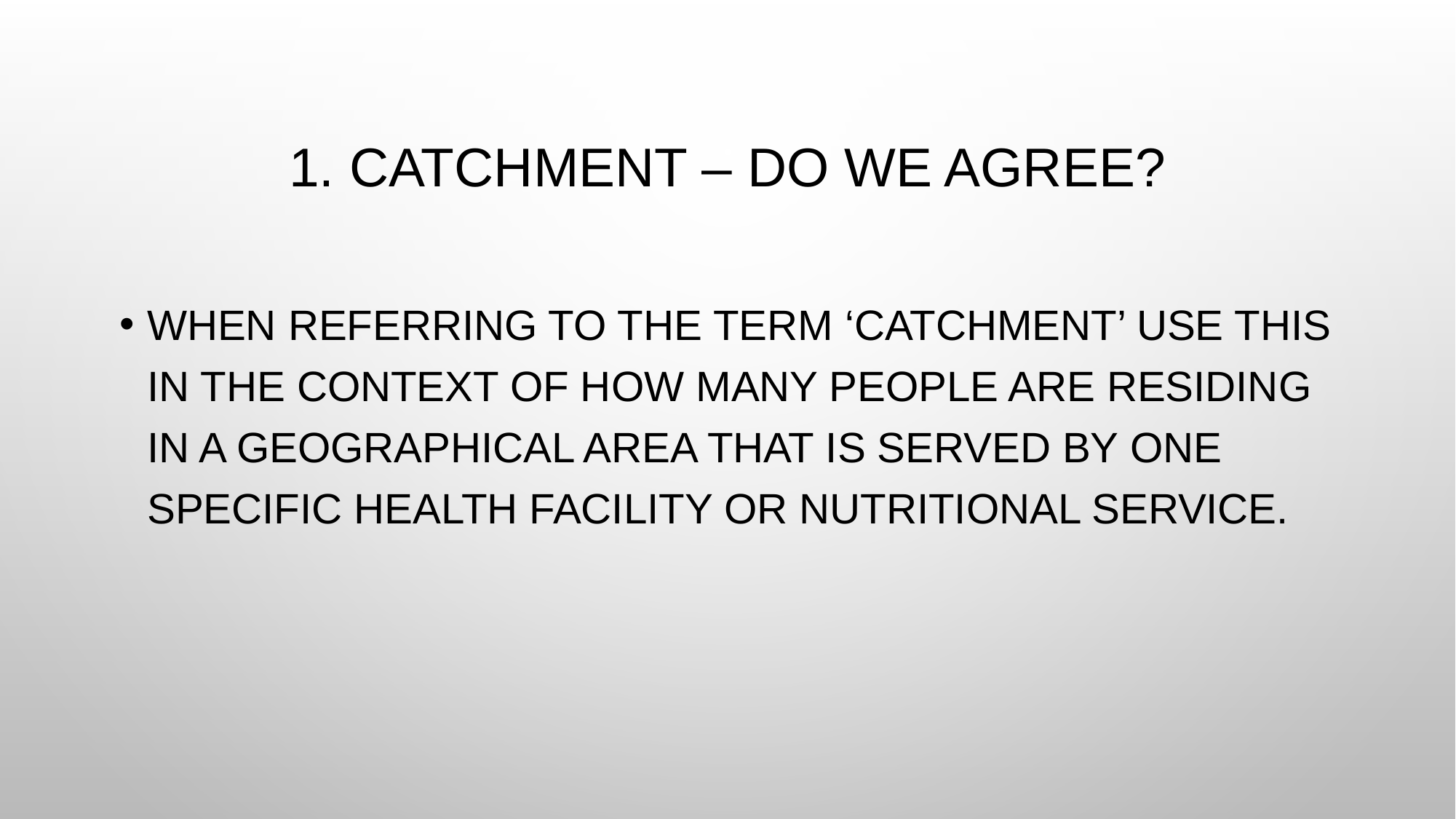

# 1. Catchment – do we agree?
When referring to the term ‘catchment’ use this in the context of how many people are residing in a geographical area that is served by one specific health facility or nutritional service.